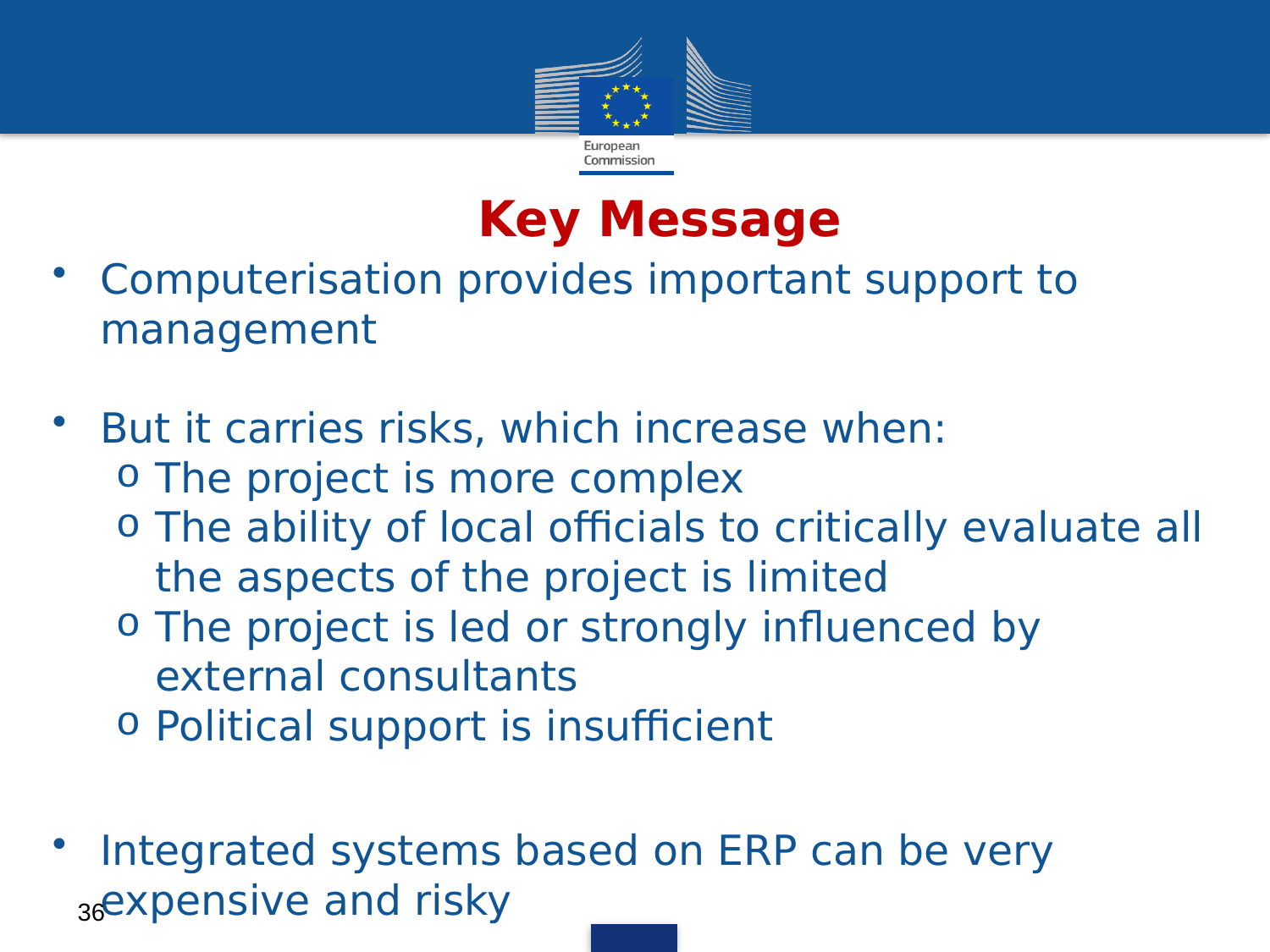

# Key Message
Computerisation provides important support to management

But it carries risks, which increase when:
The project is more complex
The ability of local officials to critically evaluate all the aspects of the project is limited
The project is led or strongly influenced by external consultants
Political support is insufficient

Integrated systems based on ERP can be very expensive and risky
36